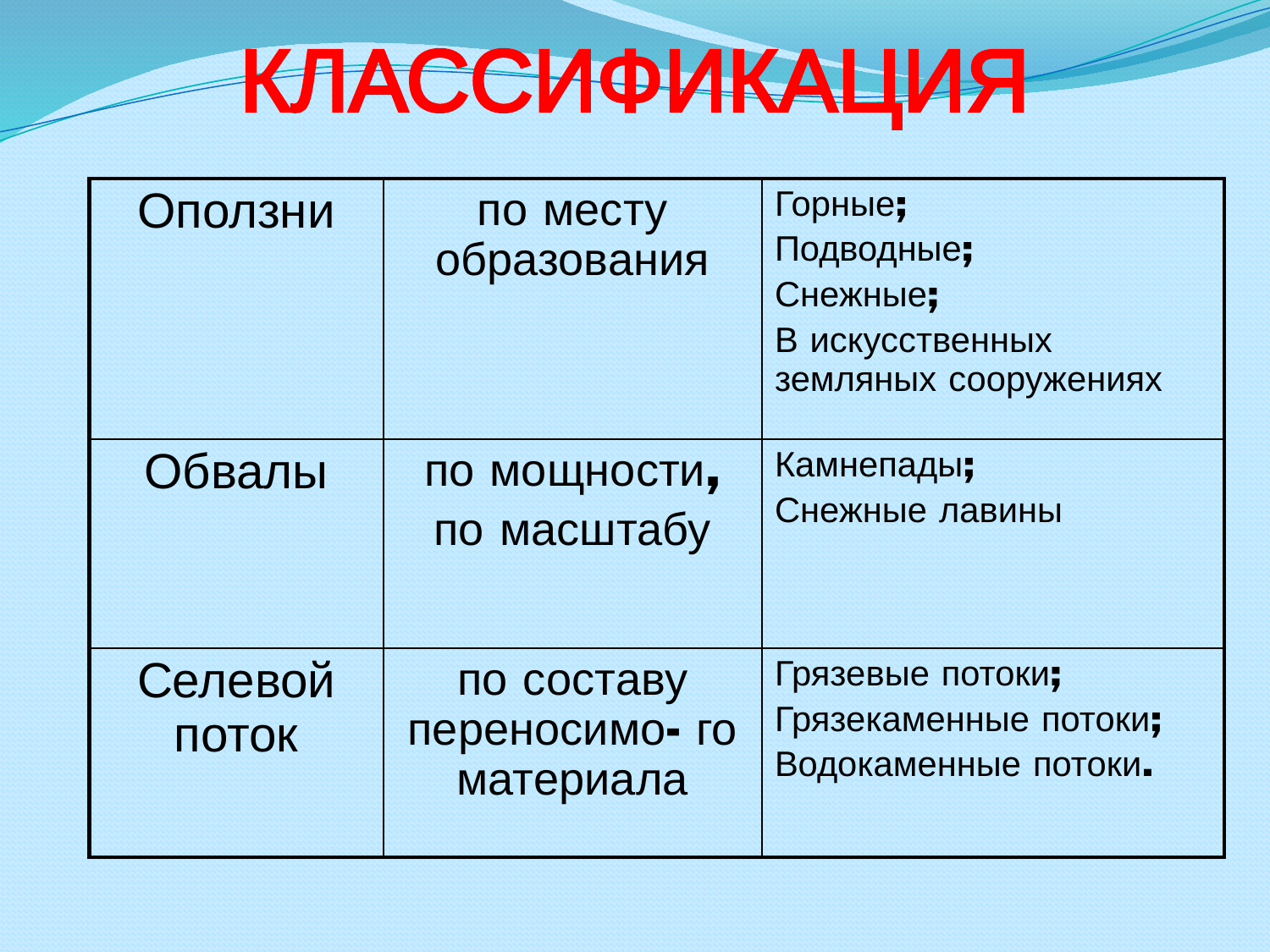

# КЛАССИФИКАЦИЯ
| Оползни | по месту образования | Горные; Подводные; Снежные; В искусственных земляных сооружениях |
| --- | --- | --- |
| Обвалы | по мощности, по масштабу | Камнепады; Снежные лавины |
| Селевой поток | по составу переносимо- го материала | Грязевые потоки; Грязекаменные потоки; Водокаменные потоки. |